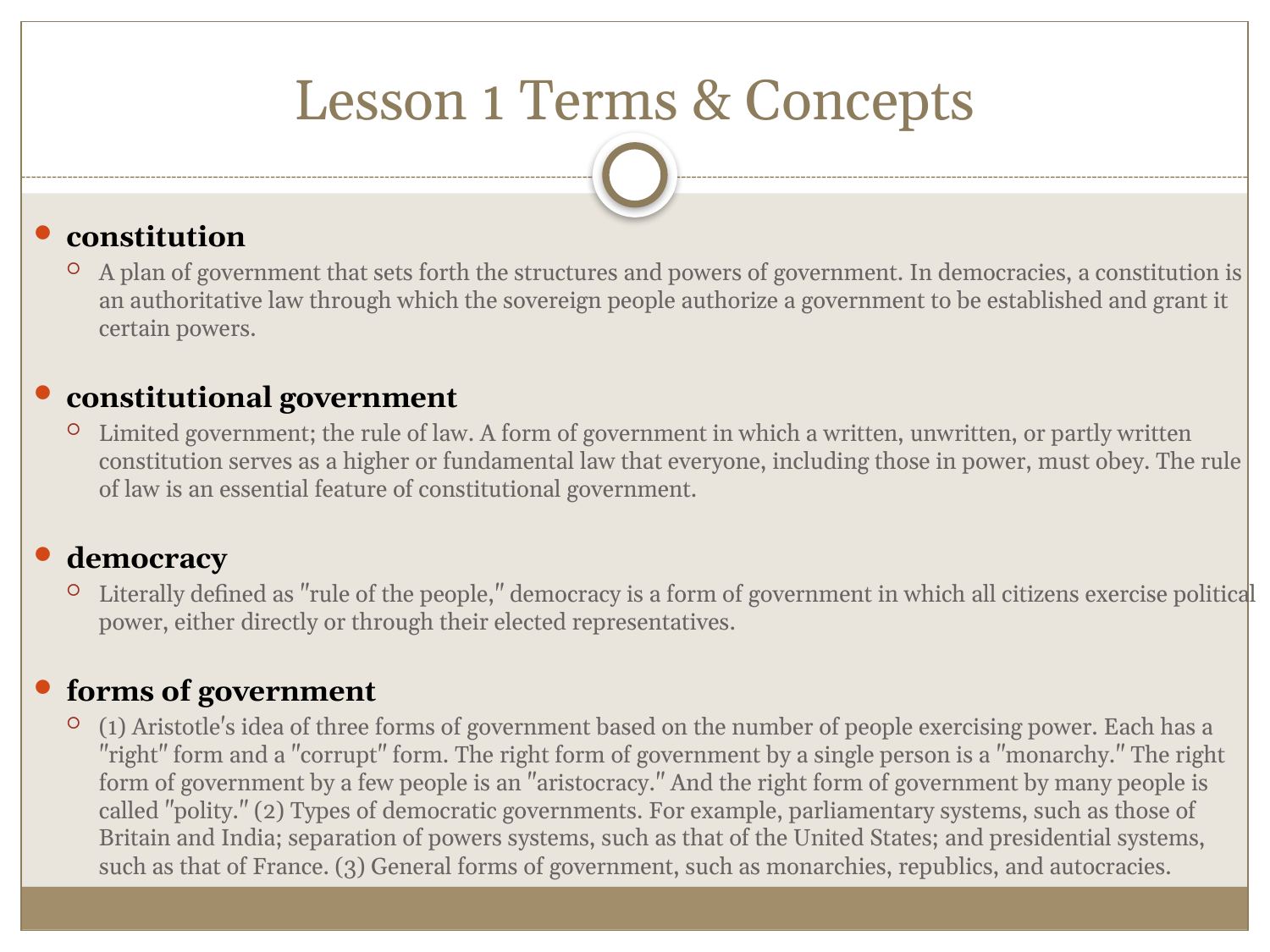

# Lesson 1 Terms & Concepts
constitution
A plan of government that sets forth the structures and powers of government. In democracies, a constitution is an authoritative law through which the sovereign people authorize a government to be established and grant it certain powers.

constitutional government
Limited government; the rule of law. A form of government in which a written, unwritten, or partly written constitution serves as a higher or fundamental law that everyone, including those in power, must obey. The rule of law is an essential feature of constitutional government.

democracy
Literally defined as "rule of the people," democracy is a form of government in which all citizens exercise political power, either directly or through their elected representatives.

forms of government
(1) Aristotle's idea of three forms of government based on the number of people exercising power. Each has a "right" form and a "corrupt" form. The right form of government by a single person is a "monarchy." The right form of government by a few people is an "aristocracy." And the right form of government by many people is called "polity." (2) Types of democratic governments. For example, parliamentary systems, such as those of Britain and India; separation of powers systems, such as that of the United States; and presidential systems, such as that of France. (3) General forms of government, such as monarchies, republics, and autocracies.